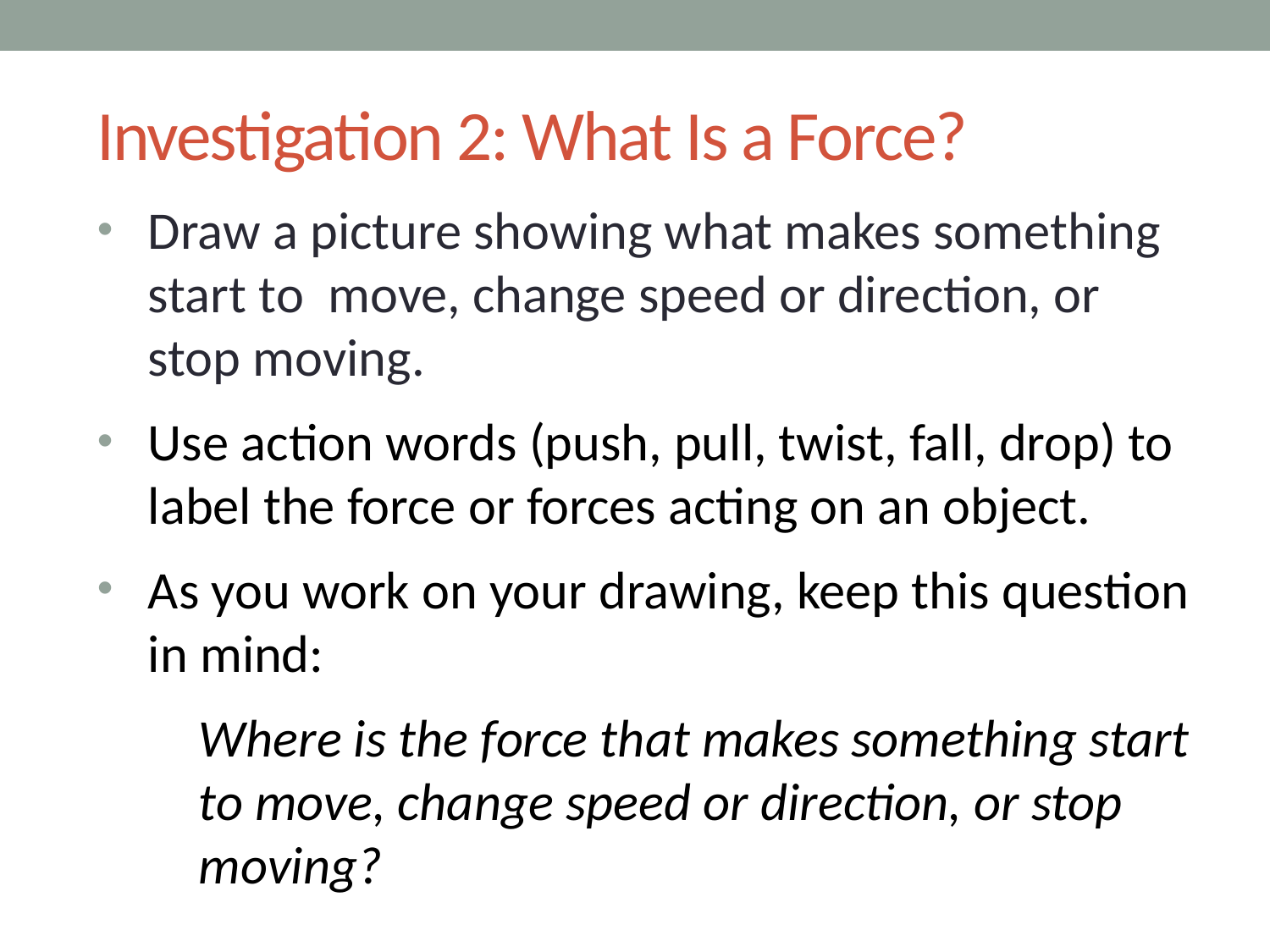

# Investigation 2: What Is a Force?
Draw a picture showing what makes something start to  move, change speed or direction, or stop moving.
Use action words (push, pull, twist, fall, drop) to label the force or forces acting on an object.
As you work on your drawing, keep this question in mind:
Where is the force that makes something start to move, change speed or direction, or stop moving?